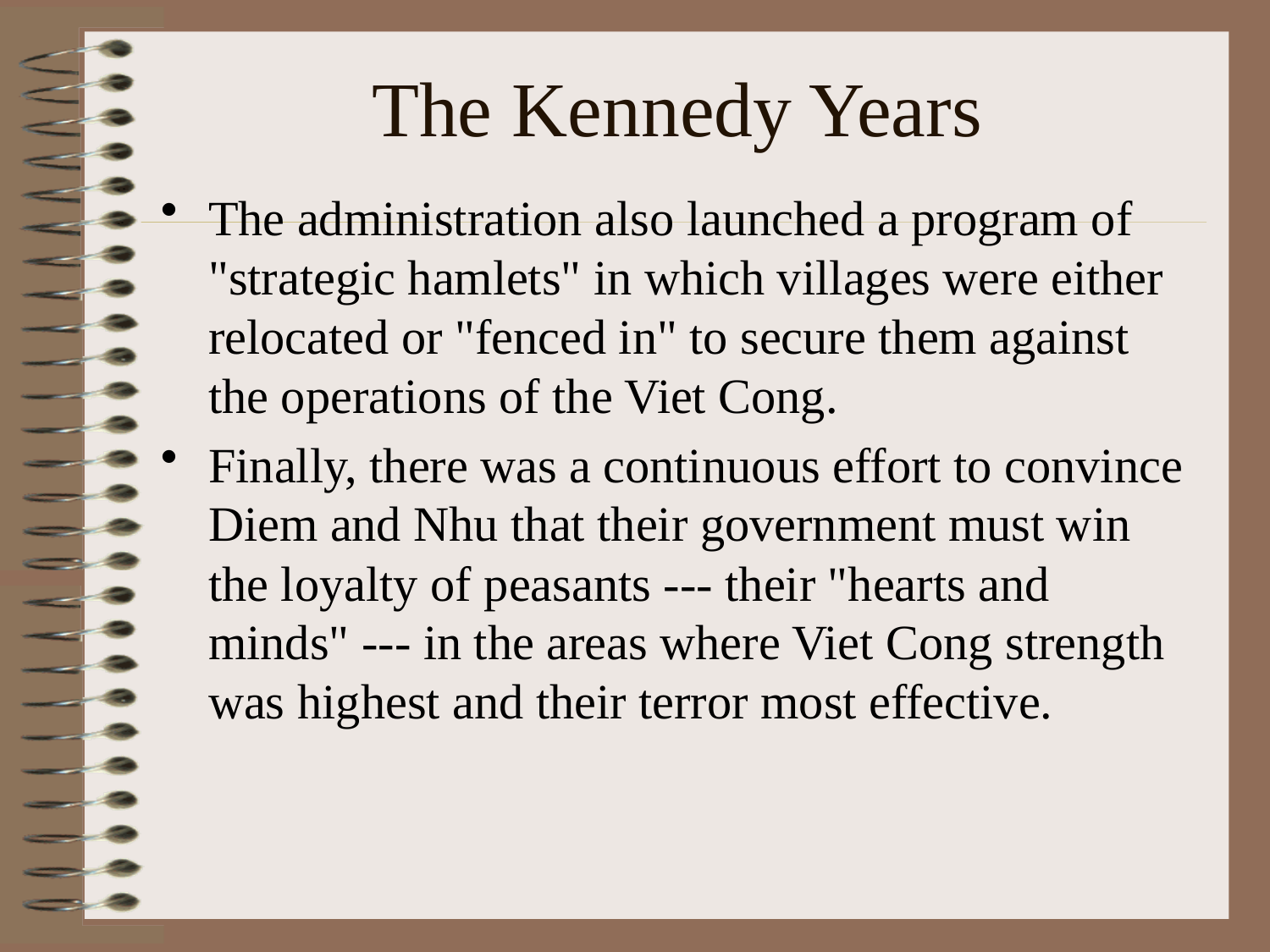

# The Kennedy Years
The administration also launched a program of "strategic hamlets" in which villages were either relocated or "fenced in" to secure them against the operations of the Viet Cong.
Finally, there was a continuous effort to convince Diem and Nhu that their government must win the loyalty of peasants --- their "hearts and minds" --- in the areas where Viet Cong strength was highest and their terror most effective.